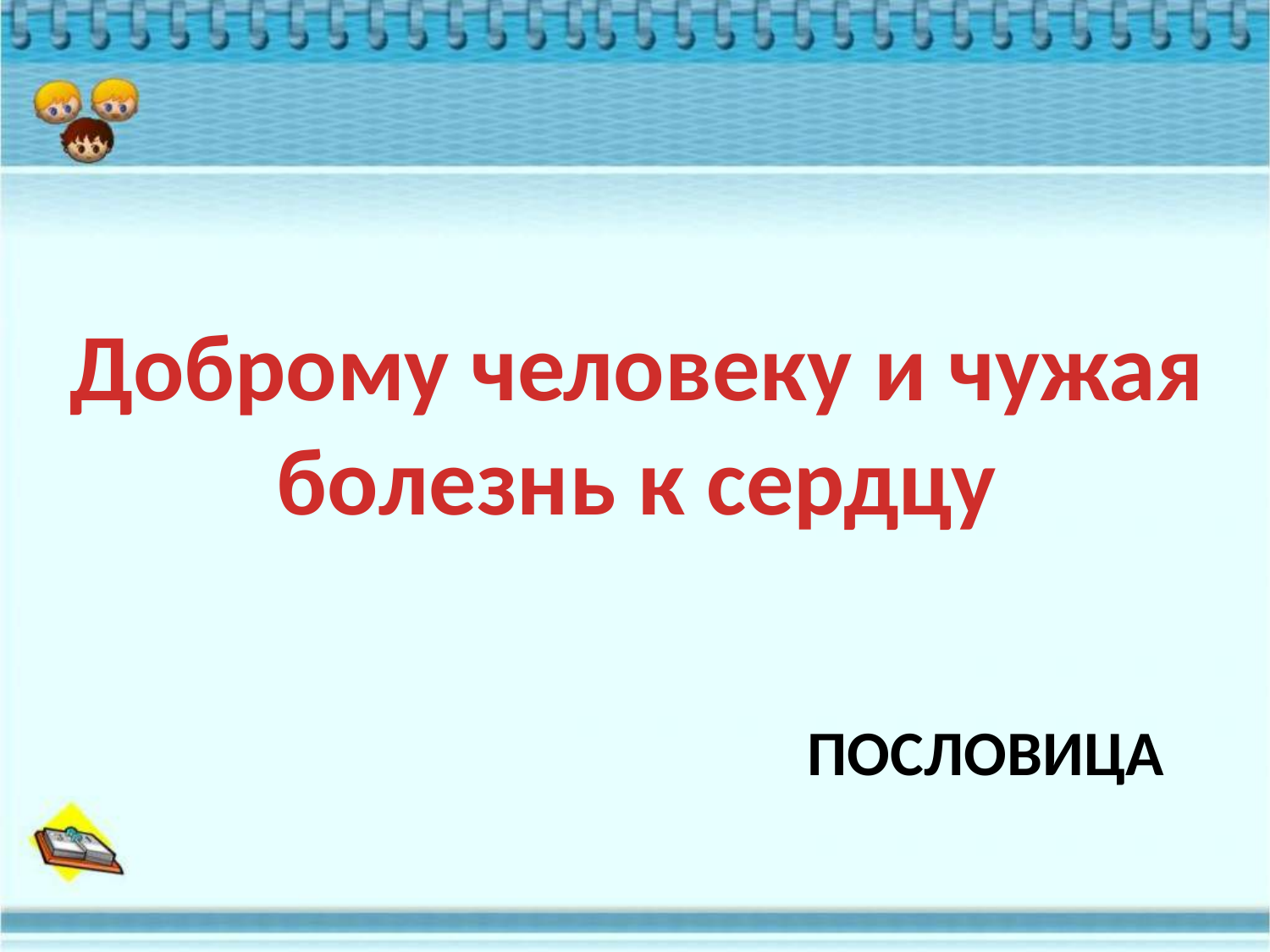

Доброму человеку и чужая
болезнь к сердцу
ПОСЛОВИЦА